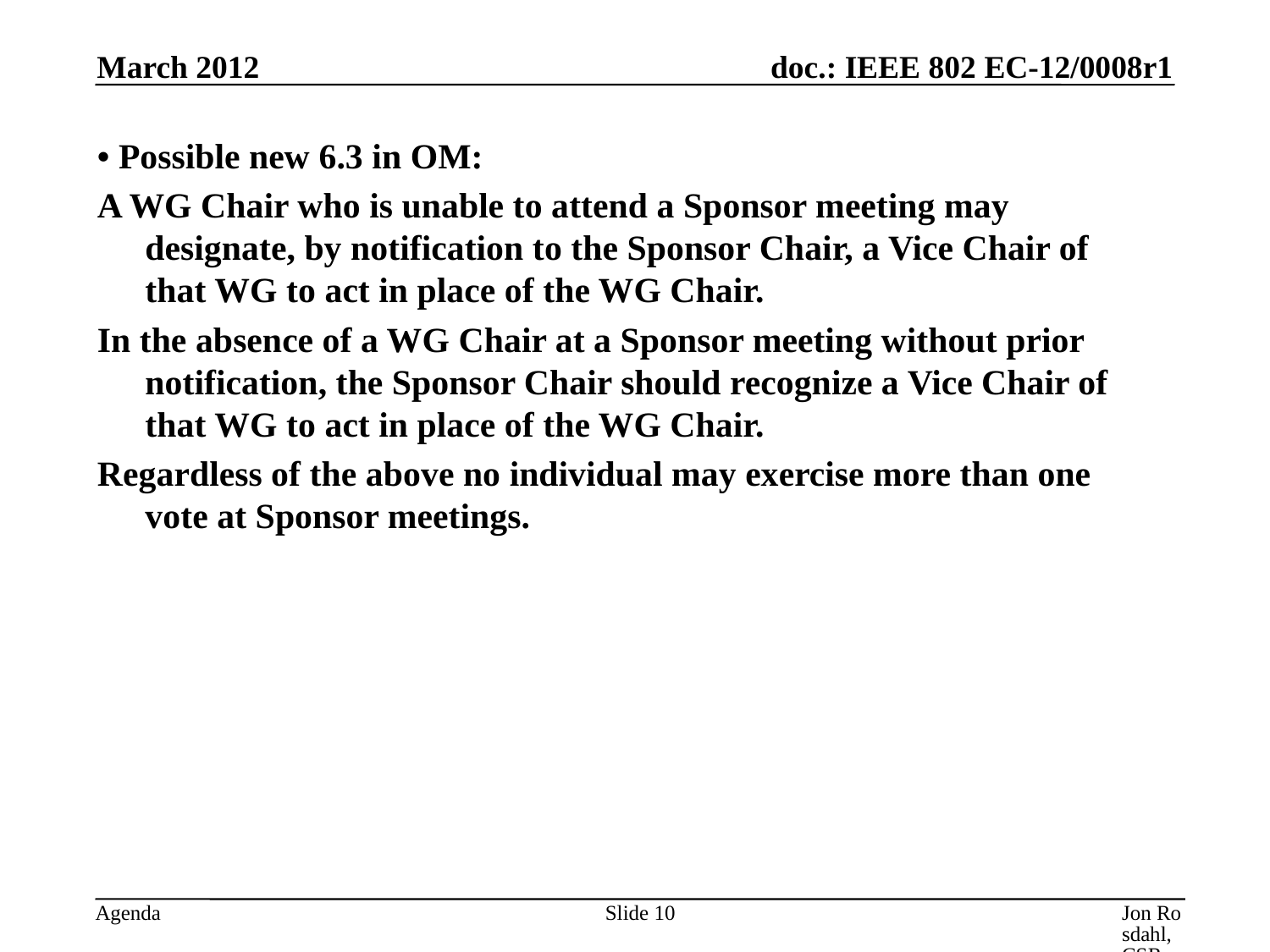

March 2012
• Possible new 6.3 in OM:
A WG Chair who is unable to attend a Sponsor meeting may designate, by notification to the Sponsor Chair, a Vice Chair of that WG to act in place of the WG Chair.
In the absence of a WG Chair at a Sponsor meeting without prior notification, the Sponsor Chair should recognize a Vice Chair of that WG to act in place of the WG Chair.
Regardless of the above no individual may exercise more than one vote at Sponsor meetings.
Slide 10
Jon Rosdahl, CSR